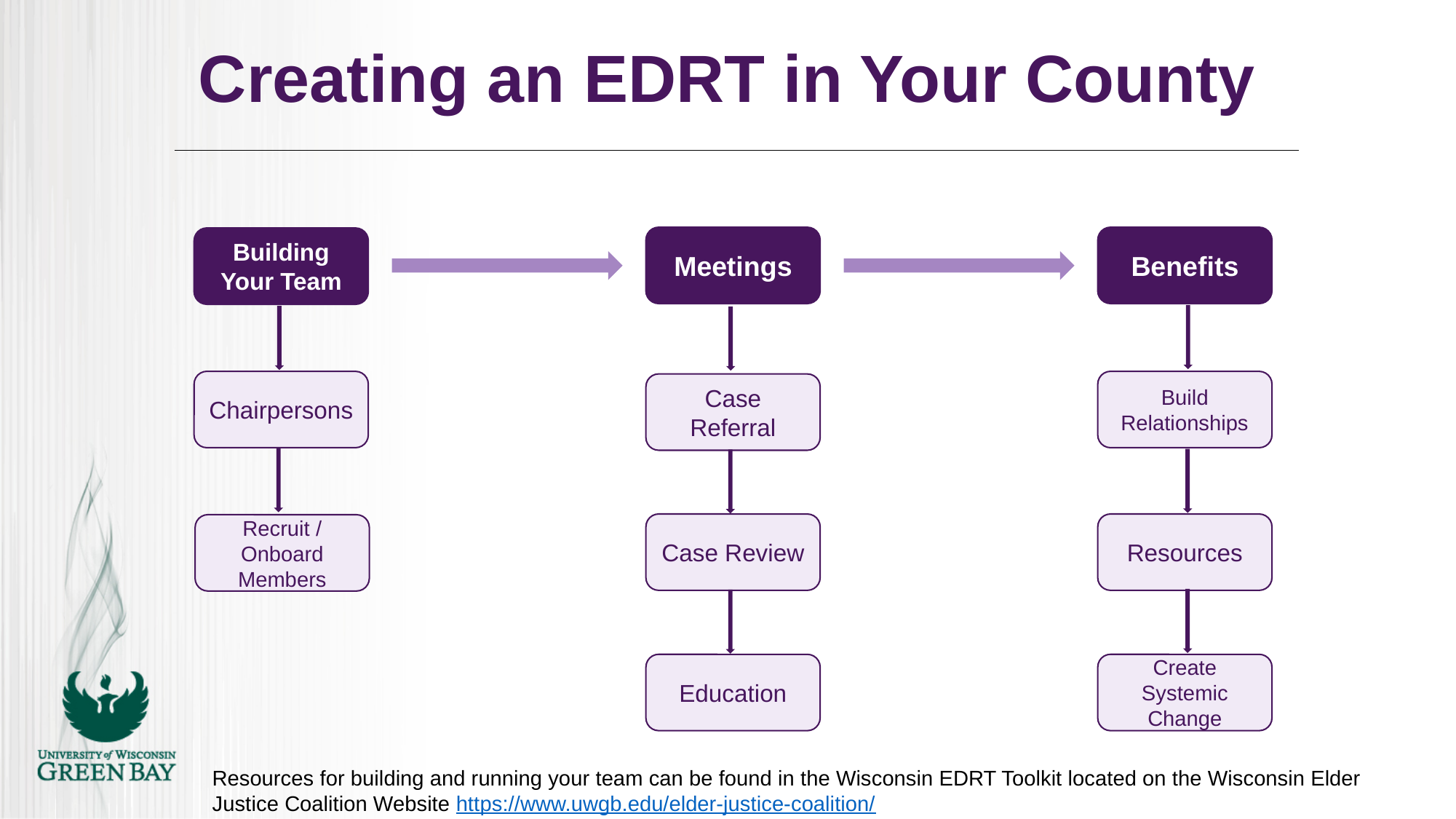

# Creating an EDRT in Your County

Meetings
Benefits
Building Your Team

Chairpersons
Build Relationships
Case Referral

Case Review
Resources
Recruit / Onboard Members

Education
Create Systemic Change
Resources for building and running your team can be found in the Wisconsin EDRT Toolkit located on the Wisconsin Elder Justice Coalition Website https://www.uwgb.edu/elder-justice-coalition/